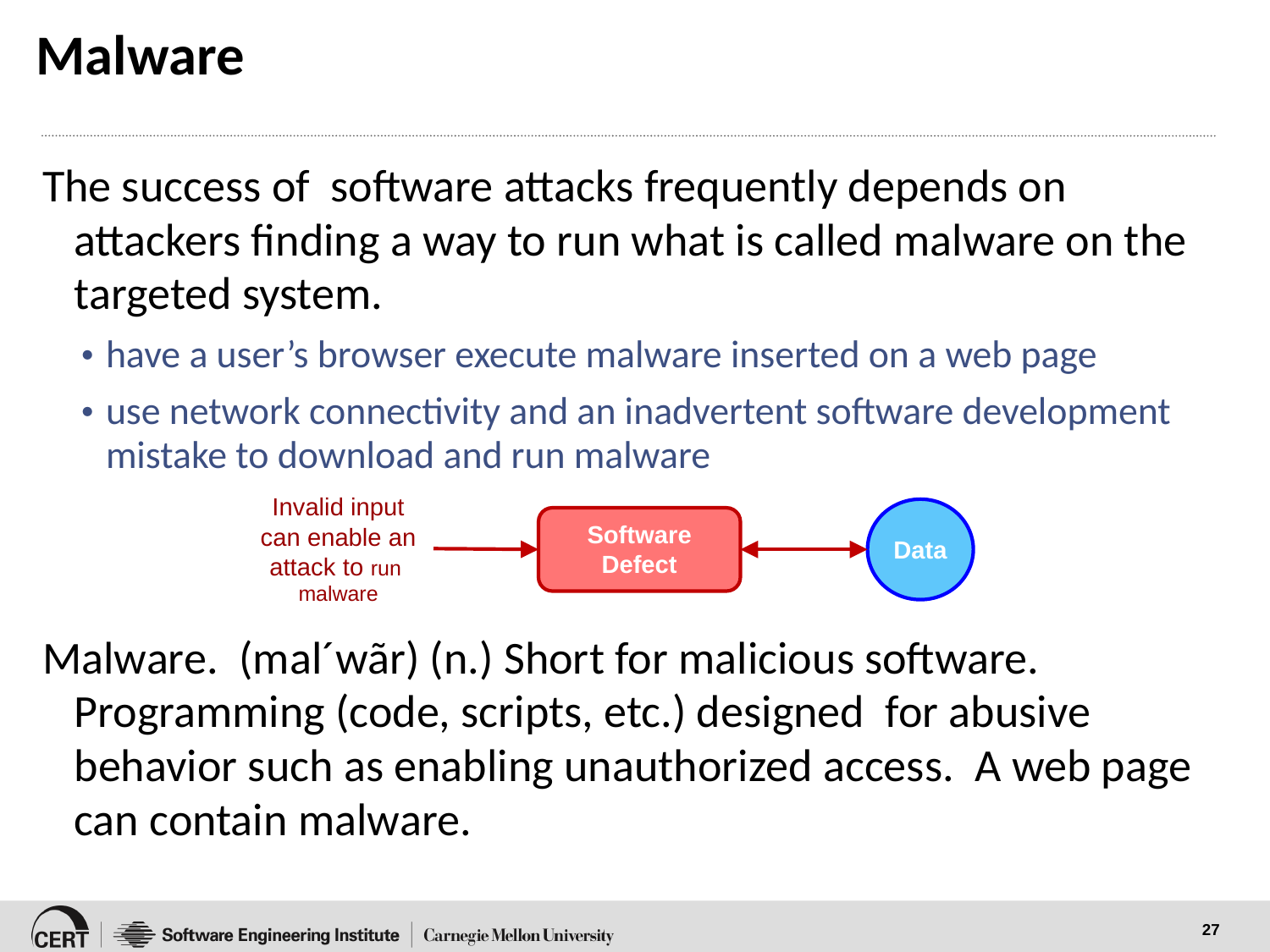

# Malware
The success of  software attacks frequently depends on attackers finding a way to run what is called malware on the targeted system.
have a user’s browser execute malware inserted on a web page
use network connectivity and an inadvertent software development mistake to download and run malware

Malware.  (mal´wãr) (n.) Short for malicious software.  Programming (code, scripts, etc.) designed  for abusive behavior such as enabling unauthorized access.  A web page can contain malware.

Invalid input can enable an attack to run  malware

Data

Software Defect